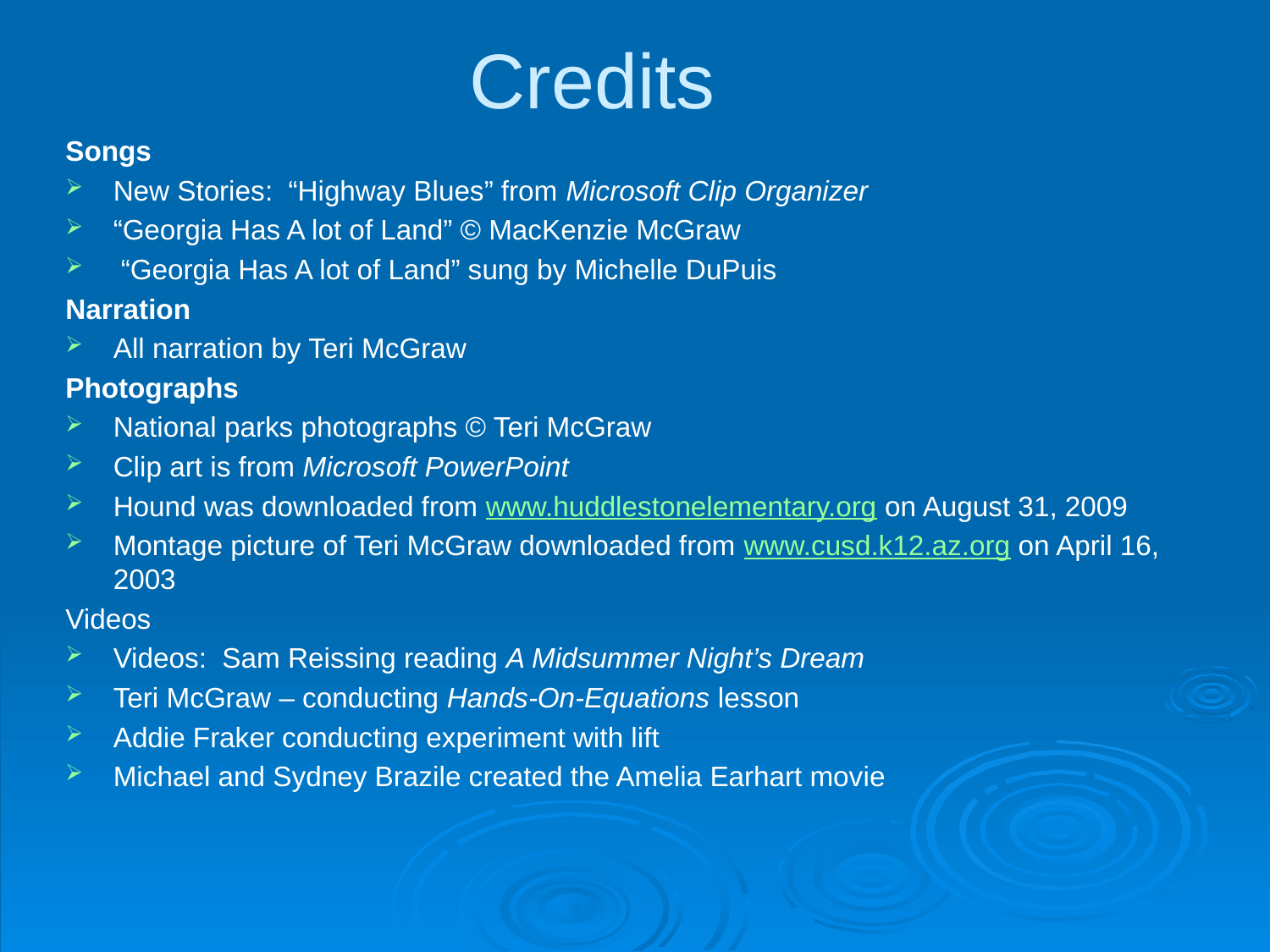

# Credits
Songs
New Stories:  “Highway Blues” from Microsoft Clip Organizer
“Georgia Has A lot of Land” © MacKenzie McGraw
 “Georgia Has A lot of Land” sung by Michelle DuPuis
Narration
All narration by Teri McGraw
Photographs
National parks photographs © Teri McGraw
Clip art is from Microsoft PowerPoint
Hound was downloaded from www.huddlestonelementary.org on August 31, 2009
Montage picture of Teri McGraw downloaded from www.cusd.k12.az.org on April 16, 2003
Videos
Videos:  Sam Reissing reading A Midsummer Night’s Dream
Teri McGraw – conducting Hands-On-Equations lesson
Addie Fraker conducting experiment with lift
Michael and Sydney Brazile created the Amelia Earhart movie